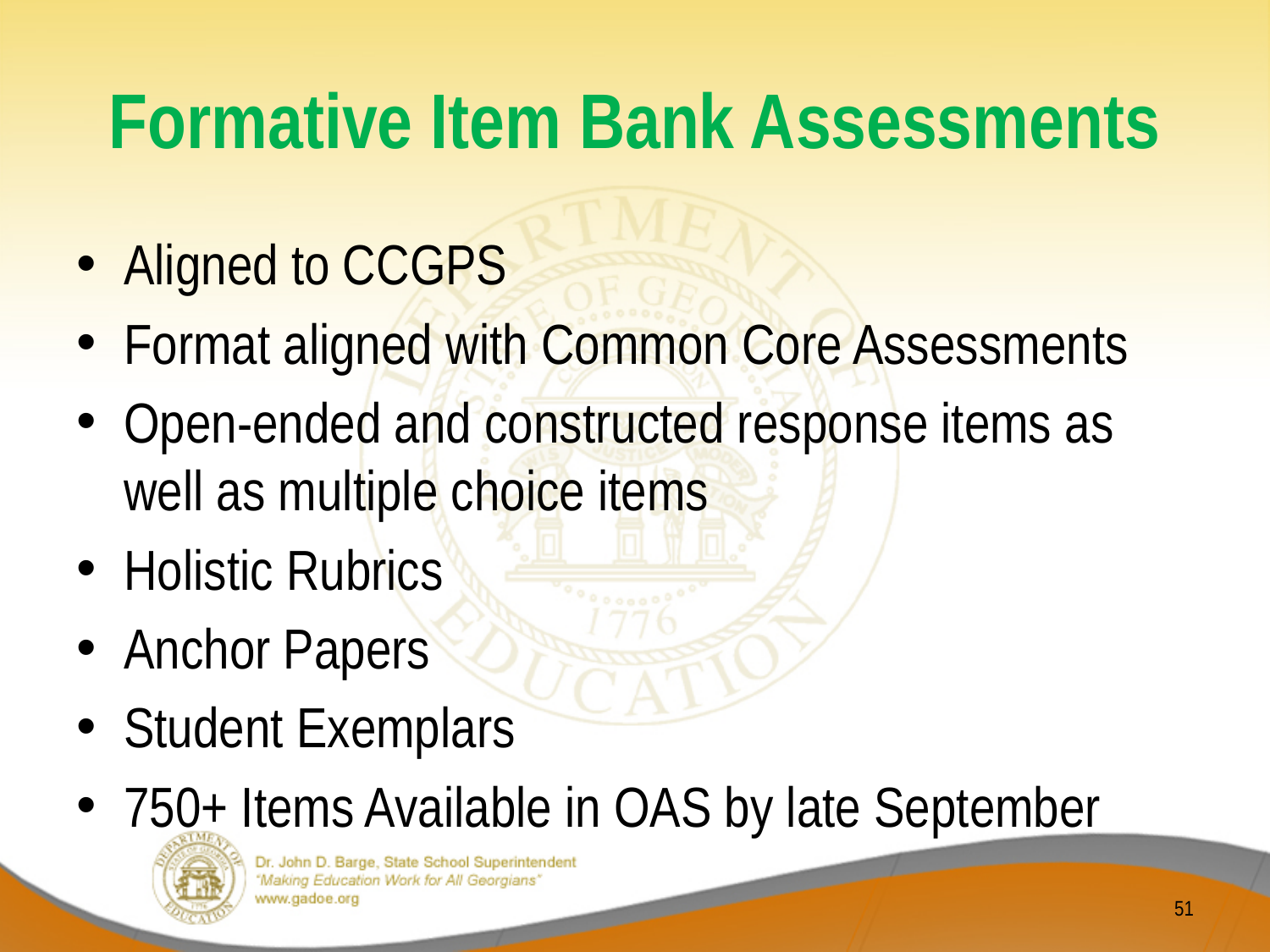

# Formative Item Bank Assessments
Aligned to CCGPS
Format aligned with Common Core Assessments
Open-ended and constructed response items as well as multiple choice items
Holistic Rubrics
Anchor Papers
Student Exemplars
750+ Items Available in OAS by late September

51